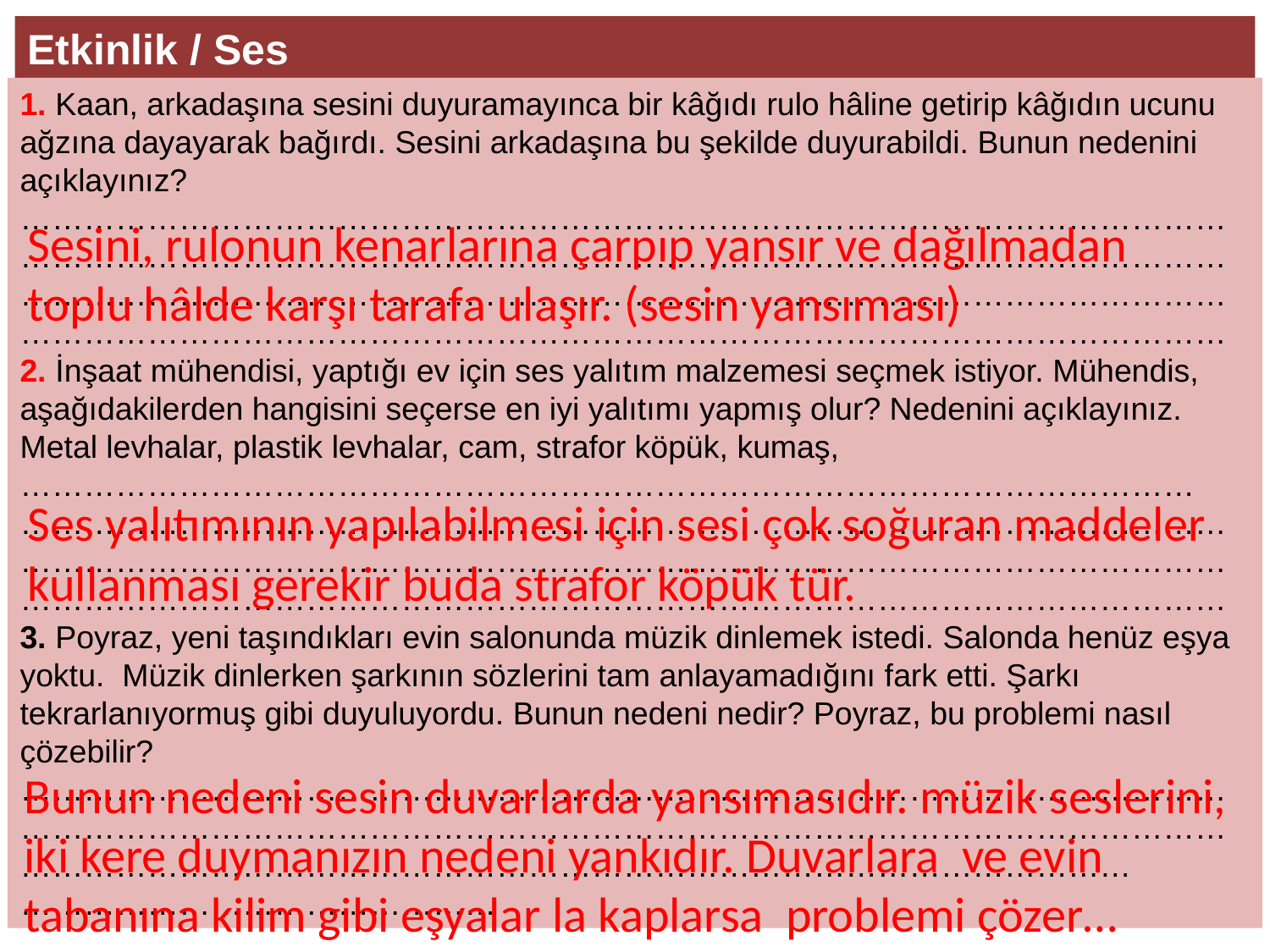

Etkinlik / Ses
1. Kaan, arkadaşına sesini duyuramayınca bir kâğıdı rulo hâline getirip kâğıdın ucunu ağzına dayayarak bağırdı. Sesini arkadaşına bu şekilde duyurabildi. Bunun nedenini açıklayınız?
……………………………………………………………………………………………………………………………………………………………………………………………………………………………………………………………………………………………………………………………………………………………………………………………………………………
2. İnşaat mühendisi, yaptığı ev için ses yalıtım malzemesi seçmek istiyor. Mühendis, aşağıdakilerden hangisini seçerse en iyi yalıtımı yapmış olur? Nedenini açıklayınız.
Metal levhalar, plastik levhalar, cam, strafor köpük, kumaş,
…………………………………………………………………………………………………
……………………………………………………………………………………………………
……………………………………………………………………………………………………
……………………………………………………………………………………………………
3. Poyraz, yeni taşındıkları evin salonunda müzik dinlemek istedi. Salonda henüz eşya yoktu.  Müzik dinlerken şarkının sözlerini tam anlayamadığını fark etti. Şarkı tekrarlanıyormuş gibi duyuluyordu. Bunun nedeni nedir? Poyraz, bu problemi nasıl çözebilir?
……………………………………………………………………………………………………………………………………………………………………………………………………………………………………………………………………………………………………… ………………………………………
Sesini, rulonun kenarlarına çarpıp yansır ve dağılmadan toplu hâlde karşı tarafa ulaşır. (sesin yansıması)
Ses yalıtımının yapılabilmesi için sesi çok soğuran maddeler kullanması gerekir buda strafor köpük tür.
Bunun nedeni sesin duvarlarda yansımasıdır. müzik seslerini, iki kere duymanızın nedeni yankıdır. Duvarlara  ve evin tabanına kilim gibi eşyalar la kaplarsa  problemi çözer…